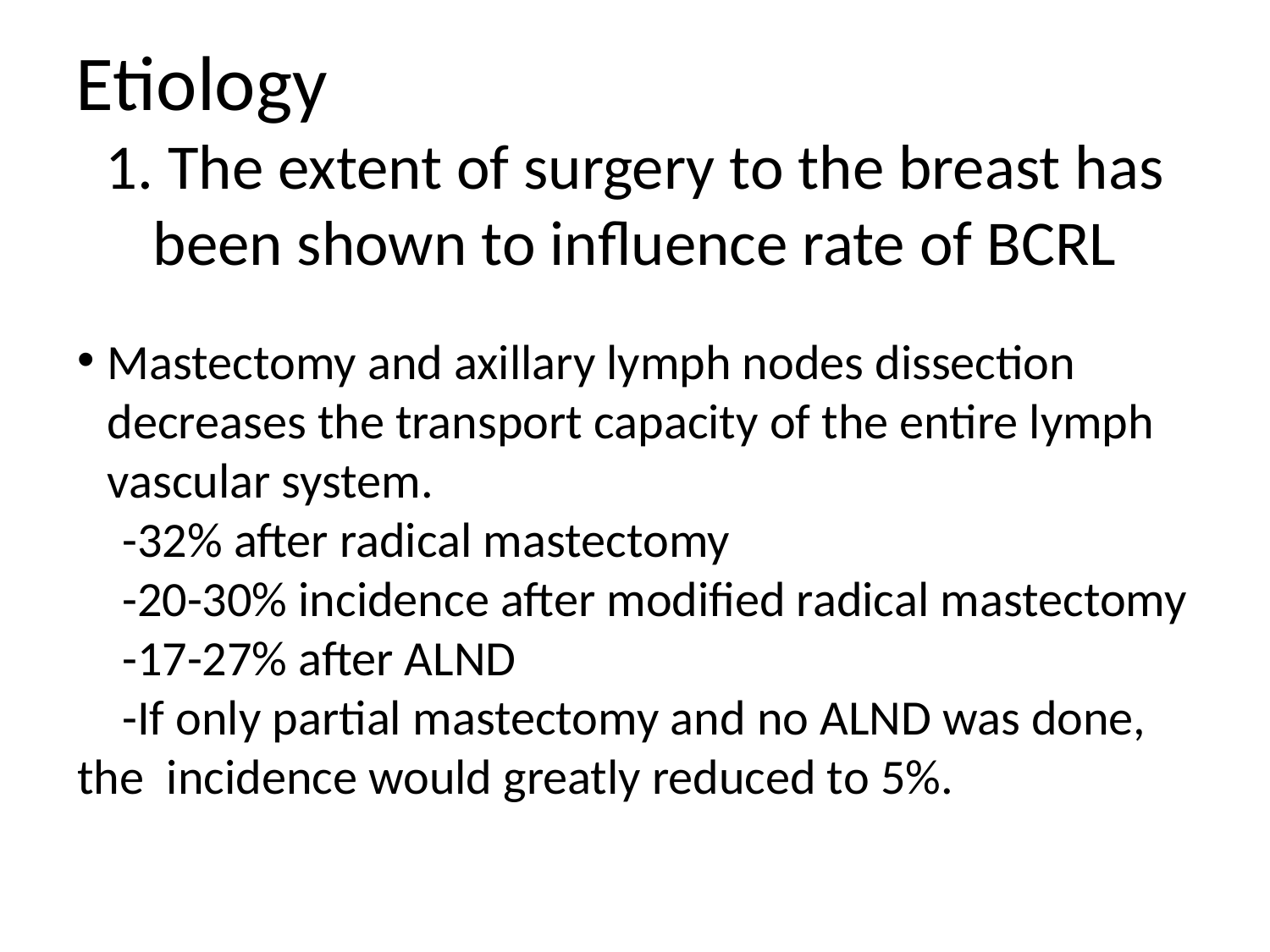

Etiology
1. The extent of surgery to the breast has been shown to influence rate of BCRL
Mastectomy and axillary lymph nodes dissection decreases the transport capacity of the entire lymph vascular system.
    -32% after radical mastectomy
    -20-30% incidence after modified radical mastectomy
    -17-27% after ALND
    -If only partial mastectomy and no ALND was done, the  incidence would greatly reduced to 5%.